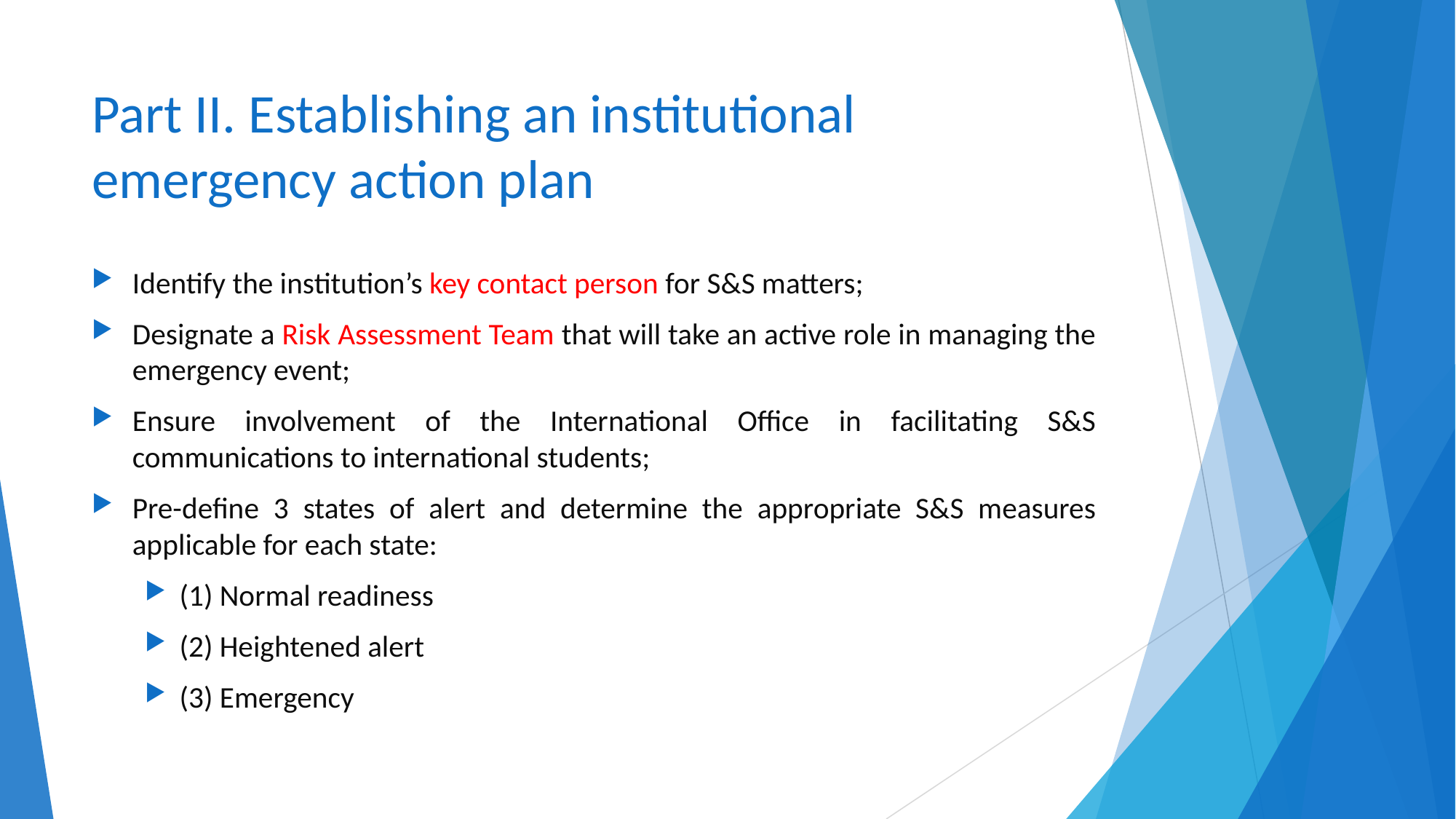

# Part II. Establishing an institutional emergency action plan
Identify the institution’s key contact person for S&S matters;
Designate a Risk Assessment Team that will take an active role in managing the emergency event;
Ensure involvement of the International Office in facilitating S&S communications to international students;
Pre-define 3 states of alert and determine the appropriate S&S measures applicable for each state:
(1) Normal readiness
(2) Heightened alert
(3) Emergency